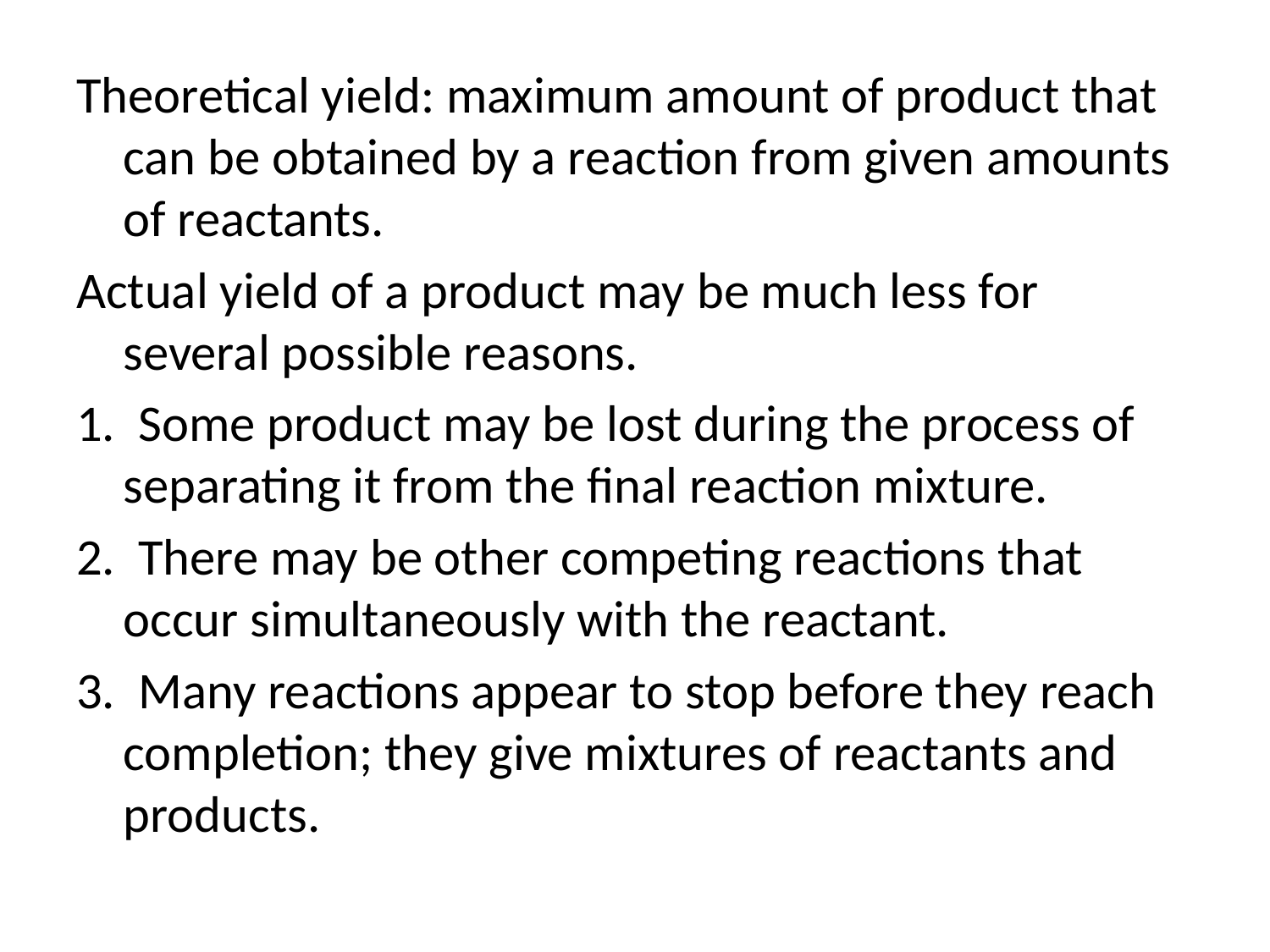

Theoretical yield: maximum amount of product that can be obtained by a reaction from given amounts of reactants.
Actual yield of a product may be much less for several possible reasons.
1.  Some product may be lost during the process of separating it from the final reaction mixture.
2.  There may be other competing reactions that occur simultaneously with the reactant.
3.  Many reactions appear to stop before they reach completion; they give mixtures of reactants and products.